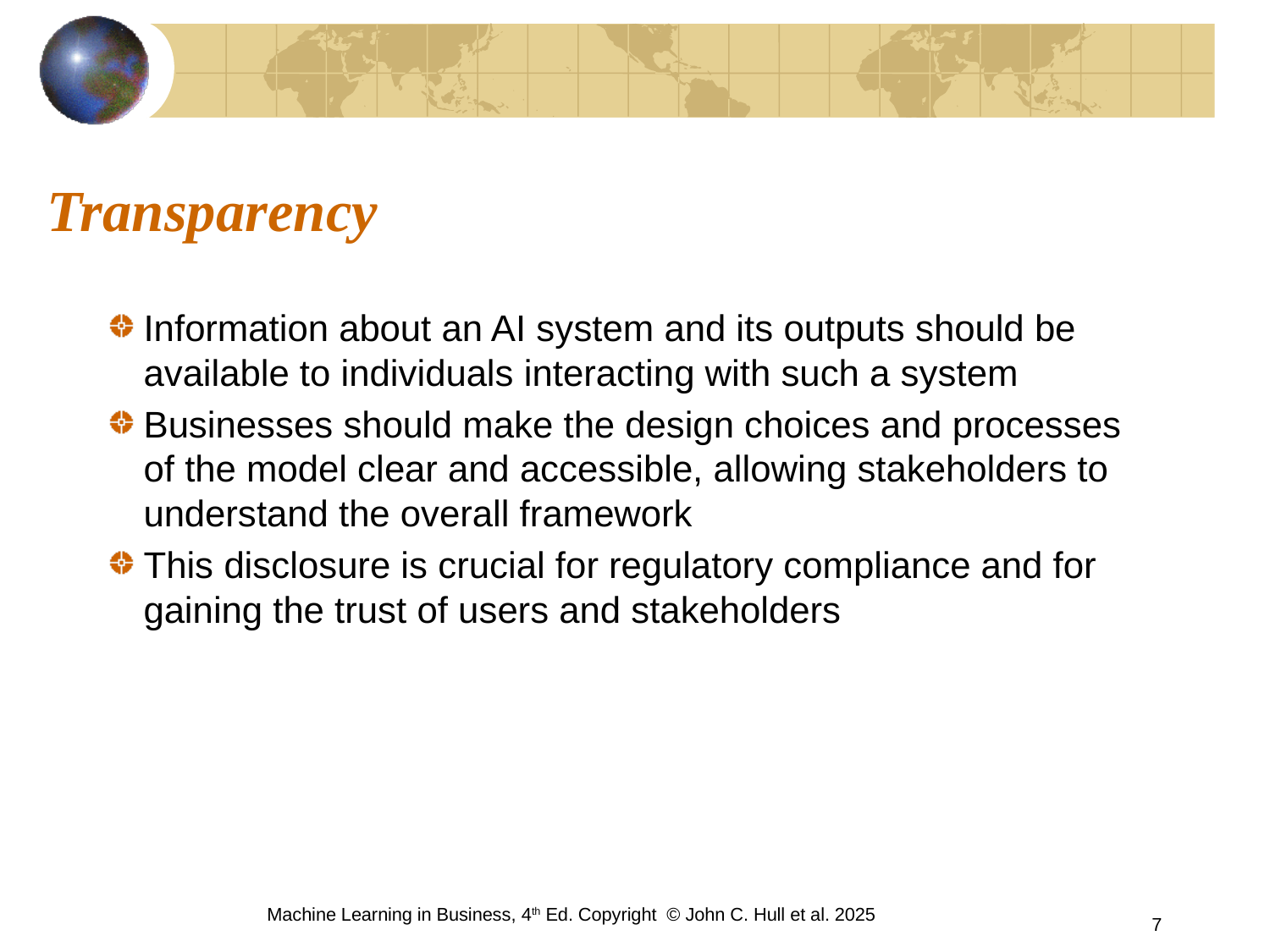

# Transparency
Information about an AI system and its outputs should be available to individuals interacting with such a system
Businesses should make the design choices and processes of the model clear and accessible, allowing stakeholders to understand the overall framework
This disclosure is crucial for regulatory compliance and for gaining the trust of users and stakeholders

Machine Learning in Business, 4th Ed. Copyright  © John C. Hull et al. 2025
7